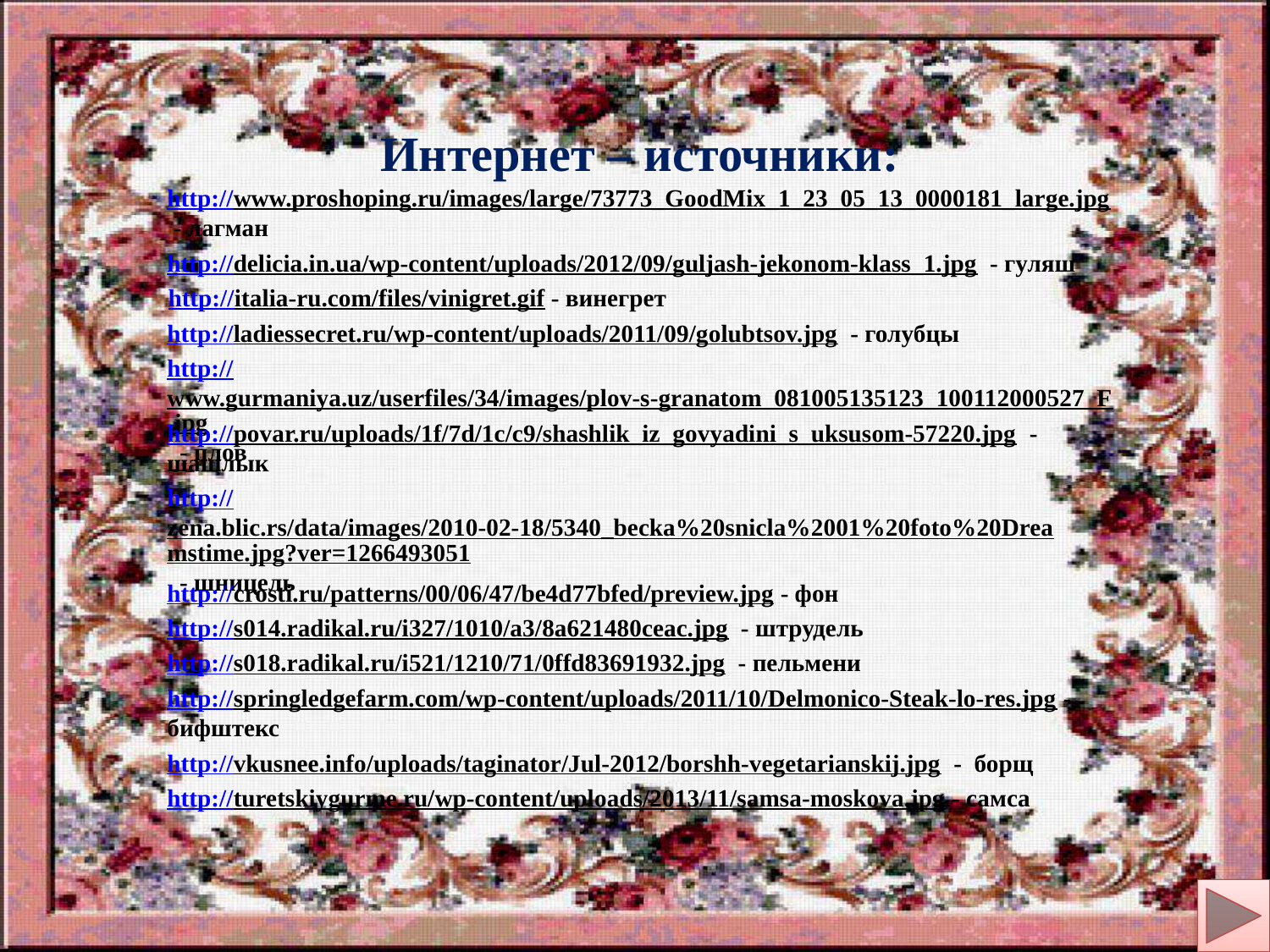

Интернет – источники:
http://www.proshoping.ru/images/large/73773_GoodMix_1_23_05_13_0000181_large.jpg  - лагман
http://delicia.in.ua/wp-content/uploads/2012/09/guljash-jekonom-klass_1.jpg  - гуляш
http://italia-ru.com/files/vinigret.gif - винегрет
http://ladiessecret.ru/wp-content/uploads/2011/09/golubtsov.jpg  - голубцы
http://www.gurmaniya.uz/userfiles/34/images/plov-s-granatom_081005135123_100112000527_F.jpg  - плов
http://povar.ru/uploads/1f/7d/1c/c9/shashlik_iz_govyadini_s_uksusom-57220.jpg  - шашлык
http://zena.blic.rs/data/images/2010-02-18/5340_becka%20snicla%2001%20foto%20Dreamstime.jpg?ver=1266493051  - шницель
http://crosti.ru/patterns/00/06/47/be4d77bfed/preview.jpg - фон
http://s014.radikal.ru/i327/1010/a3/8a621480ceac.jpg  - штрудель
http://s018.radikal.ru/i521/1210/71/0ffd83691932.jpg  - пельмени
http://springledgefarm.com/wp-content/uploads/2011/10/Delmonico-Steak-lo-res.jpg - бифштекс
http://vkusnee.info/uploads/taginator/Jul-2012/borshh-vegetarianskij.jpg  -  борщ
http://turetskiygurme.ru/wp-content/uploads/2013/11/samsa-moskova.jpg - самса